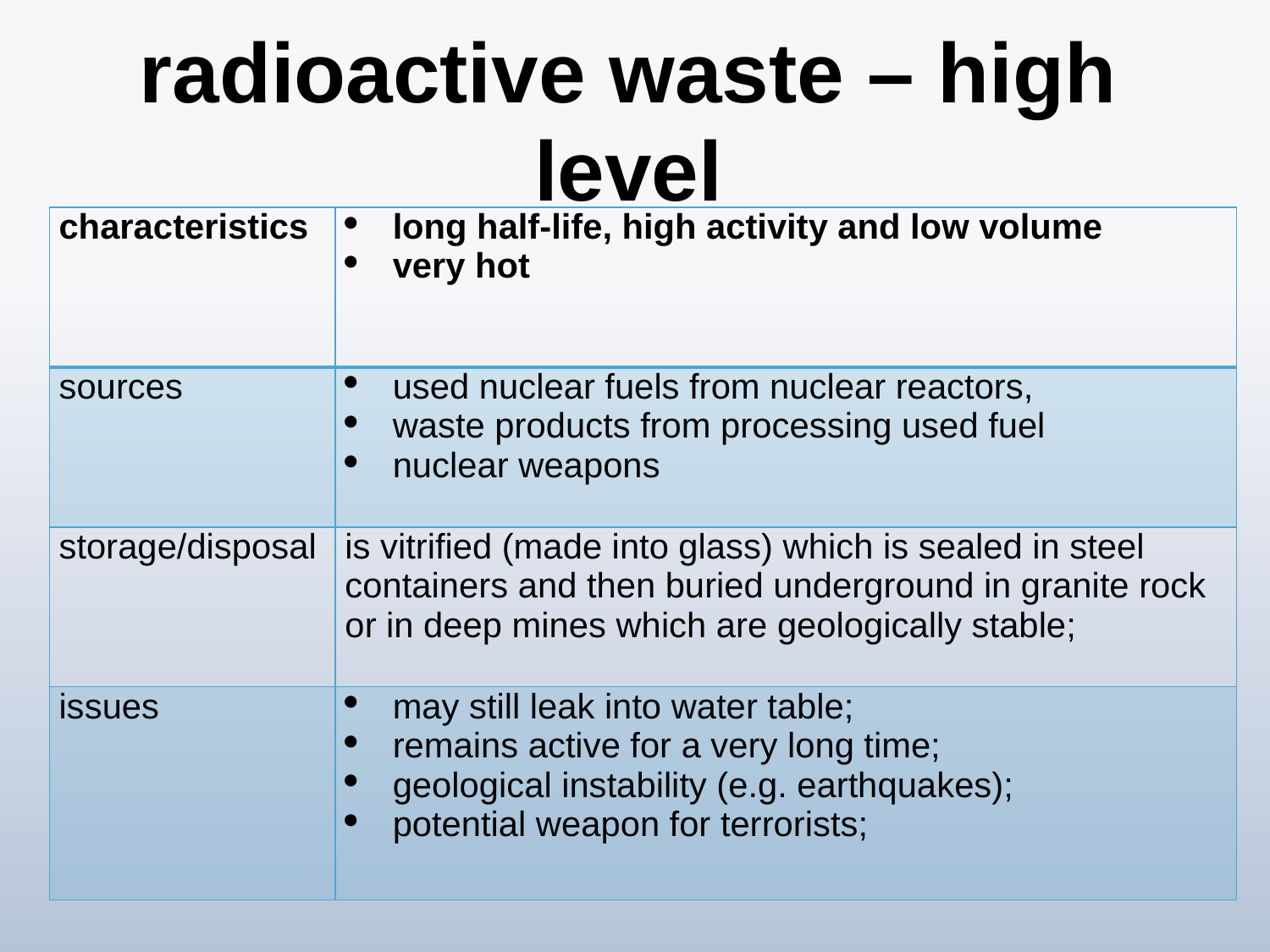

# radioactive waste – high level
| characteristics | long half-life, high activity and low volume very hot |
| --- | --- |
| sources | used nuclear fuels from nuclear reactors, waste products from processing used fuel nuclear weapons |
| storage/disposal | is vitrified (made into glass) which is sealed in steel containers and then buried underground in granite rock or in deep mines which are geologically stable; |
| issues | may still leak into water table; remains active for a very long time; geological instability (e.g. earthquakes); potential weapon for terrorists; |